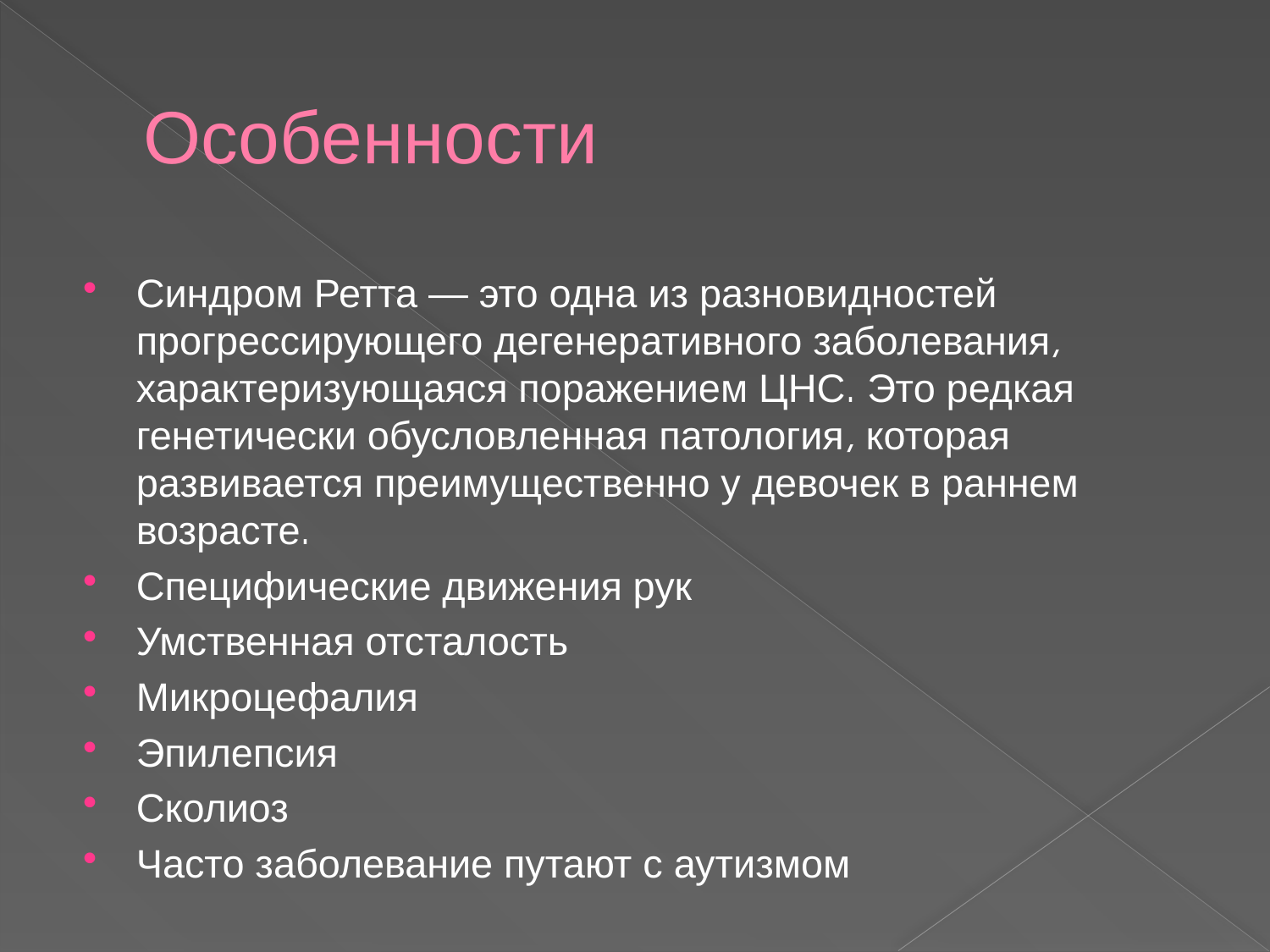

# Особенности
Синдром Ретта — это одна из разновидностей прогрессирующего дегенеративного заболевания, характеризующаяся поражением ЦНС. Это редкая генетически обусловленная патология, которая развивается преимущественно у девочек в раннем возрасте.
Специфические движения рук
Умственная отсталость
Микроцефалия
Эпилепсия
Сколиоз
Часто заболевание путают с аутизмом